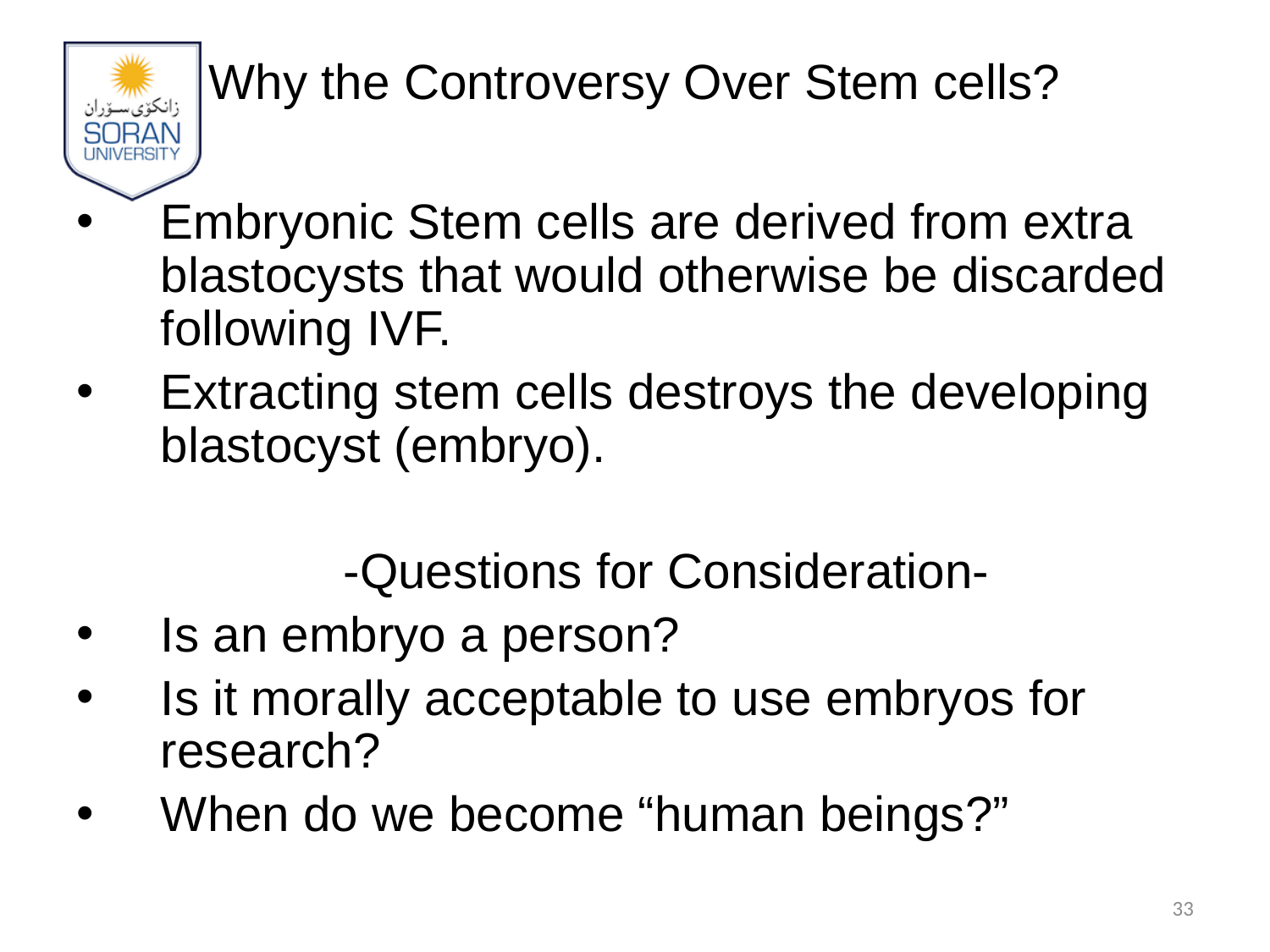

Why the Controversy Over Stem cells?
Embryonic Stem cells are derived from extra blastocysts that would otherwise be discarded following IVF.
Extracting stem cells destroys the developing blastocyst (embryo).

-Questions for Consideration-
Is an embryo a person?
Is it morally acceptable to use embryos for research?
When do we become “human beings?”
33